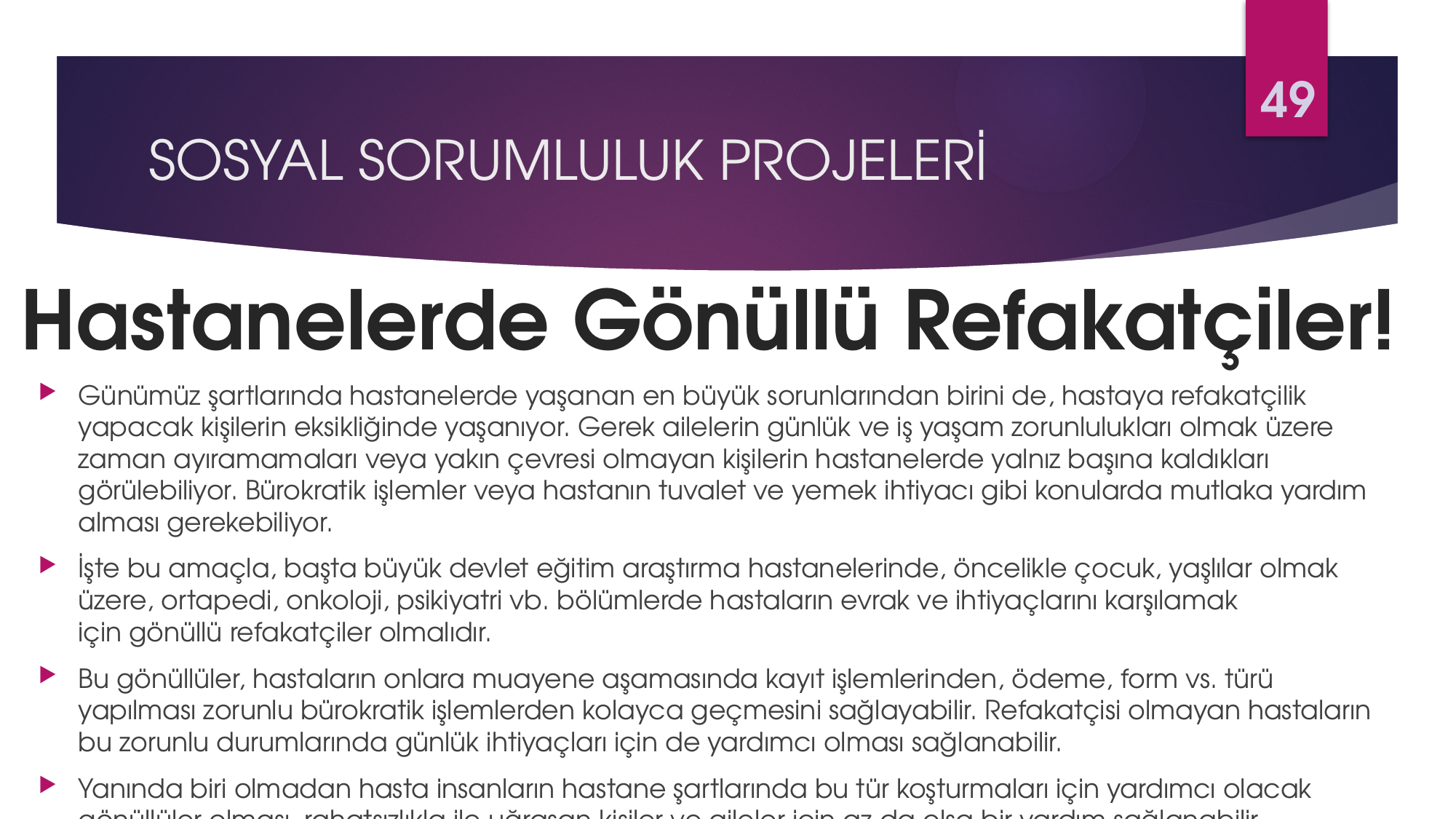

49
# SOSYAL SORUMLULUK PROJELERİ
Hastanelerde Gönüllü Refakatçiler!
Günümüz şartlarında hastanelerde yaşanan en büyük sorunlarından birini de, hastaya refakatçilik yapacak kişilerin eksikliğinde yaşanıyor. Gerek ailelerin günlük ve iş yaşam zorunlulukları olmak üzere zaman ayıramamaları veya yakın çevresi olmayan kişilerin hastanelerde yalnız başına kaldıkları görülebiliyor. Bürokratik işlemler veya hastanın tuvalet ve yemek ihtiyacı gibi konularda mutlaka yardım alması gerekebiliyor.
İşte bu amaçla, başta büyük devlet eğitim araştırma hastanelerinde, öncelikle çocuk, yaşlılar olmak üzere, ortapedi, onkoloji, psikiyatri vb. bölümlerde hastaların evrak ve ihtiyaçlarını karşılamak için gönüllü refakatçiler olmalıdır.
Bu gönüllüler, hastaların onlara muayene aşamasında kayıt işlemlerinden, ödeme, form vs. türü yapılması zorunlu bürokratik işlemlerden kolayca geçmesini sağlayabilir. Refakatçisi olmayan hastaların bu zorunlu durumlarında günlük ihtiyaçları için de yardımcı olması sağlanabilir.
Yanında biri olmadan hasta insanların hastane şartlarında bu tür koşturmaları için yardımcı olacak gönüllüler olması, rahatsızlıkla ile uğraşan kişiler ve aileler için az da olsa bir yardım sağlanabilir.